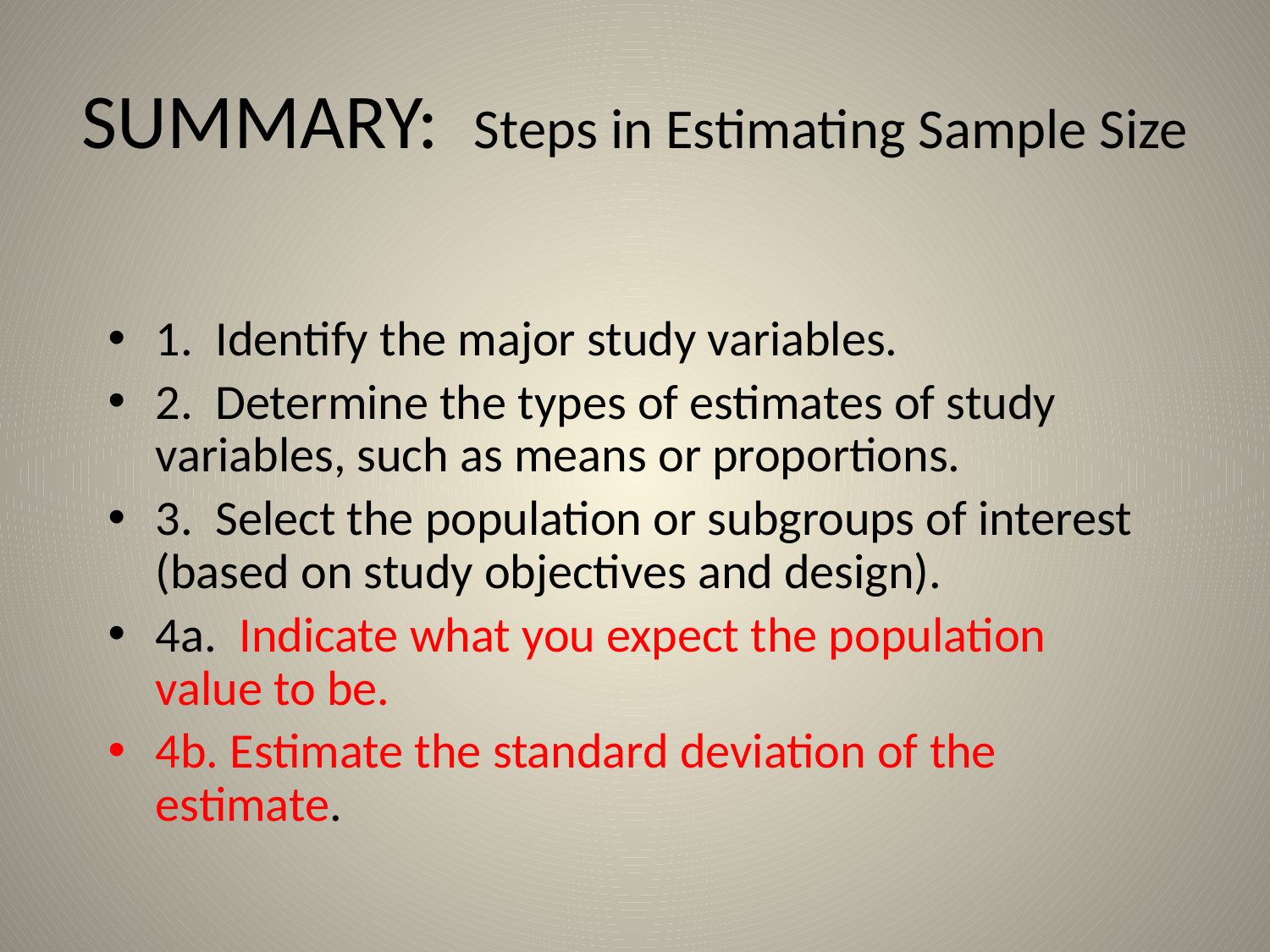

# SUMMARY:  Steps in Estimating Sample Size
1.  Identify the major study variables.
2.  Determine the types of estimates of study variables, such as means or proportions.
3.  Select the population or subgroups of interest (based on study objectives and design).
4a.  Indicate what you expect the population value to be.
4b. Estimate the standard deviation of the estimate.